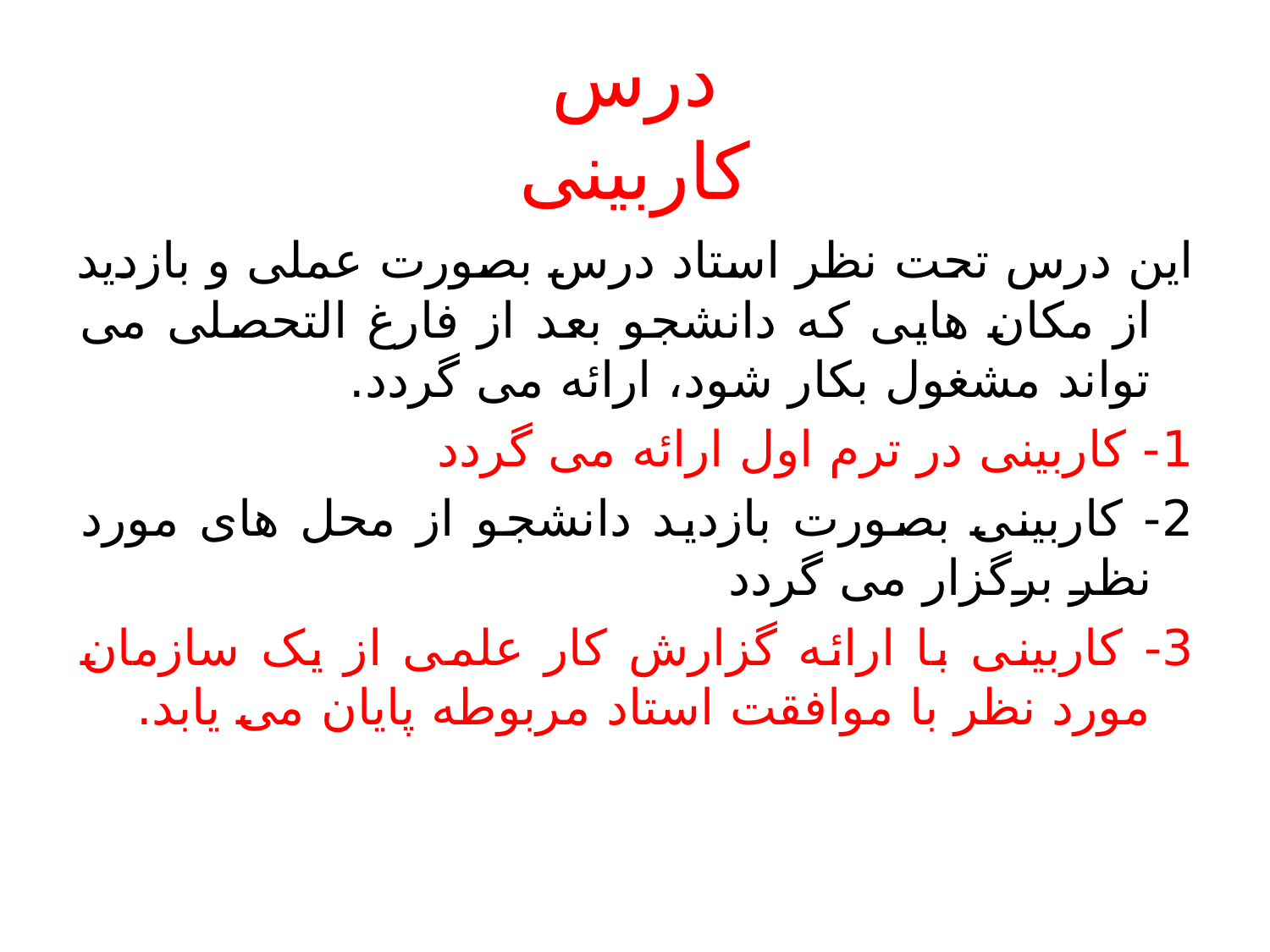

# درس کاربینی
این درس تحت نظر استاد درس بصورت عملی و بازدید از مکان هایی که دانشجو بعد از فارغ التحصلی می تواند مشغول بکار شود، ارائه می گردد.
1- کاربینی در ترم اول ارائه می گردد
2- کاربینی بصورت بازدید دانشجو از محل های مورد نظر برگزار می گردد
3- کاربینی با ارائه گزارش کار علمی از یک سازمان مورد نظر با موافقت استاد مربوطه پایان می یابد.